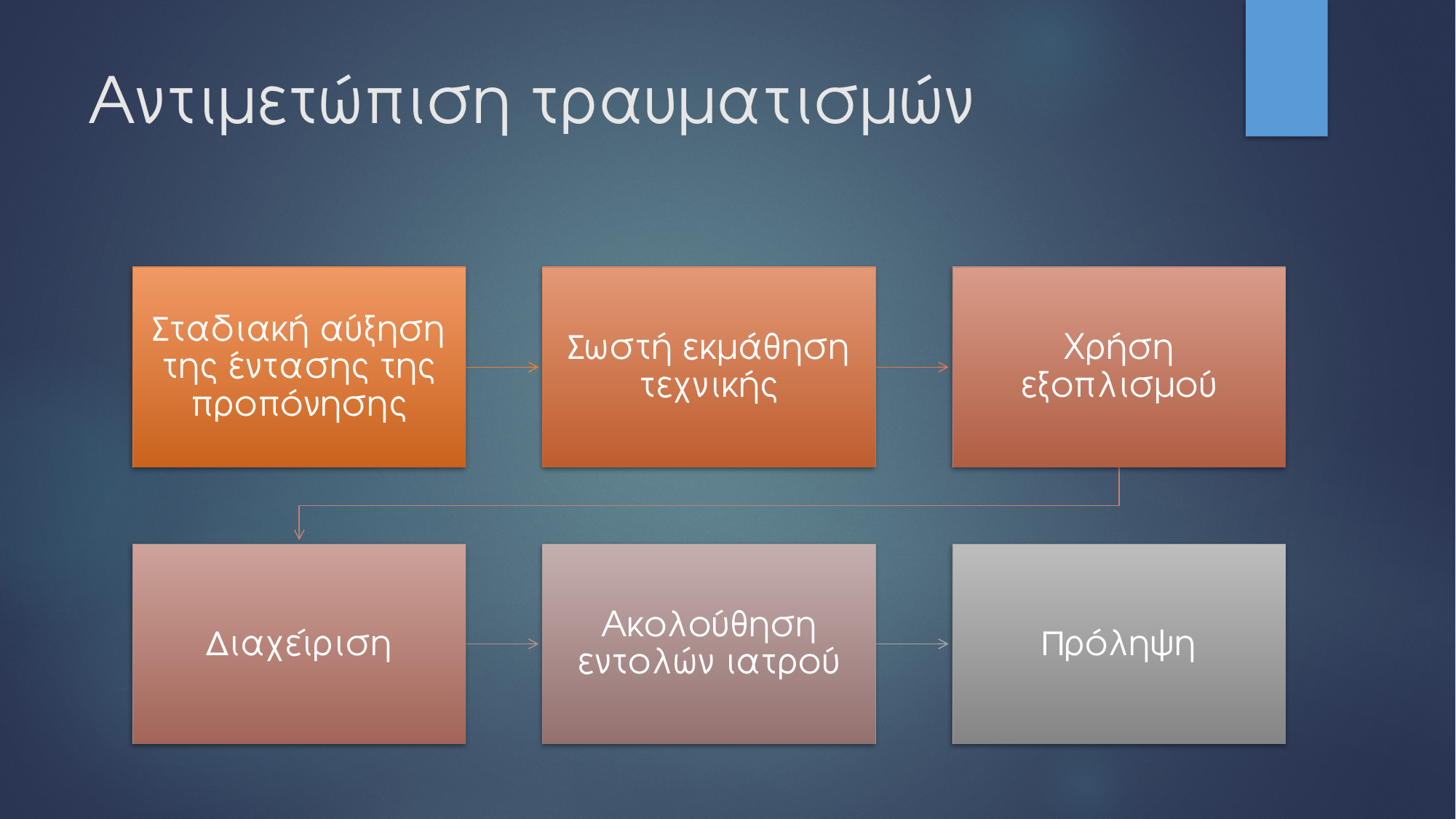

# Αντιμετώπιση τραυματισμών

Σταδιακή αύξηση της έντασης της προπόνησης

Σωστή εκμάθηση τεχνικής

Χρήση εξοπλισμού

Διαχείριση

Ακολούθηση εντολών ιατρού
Πρόληψη